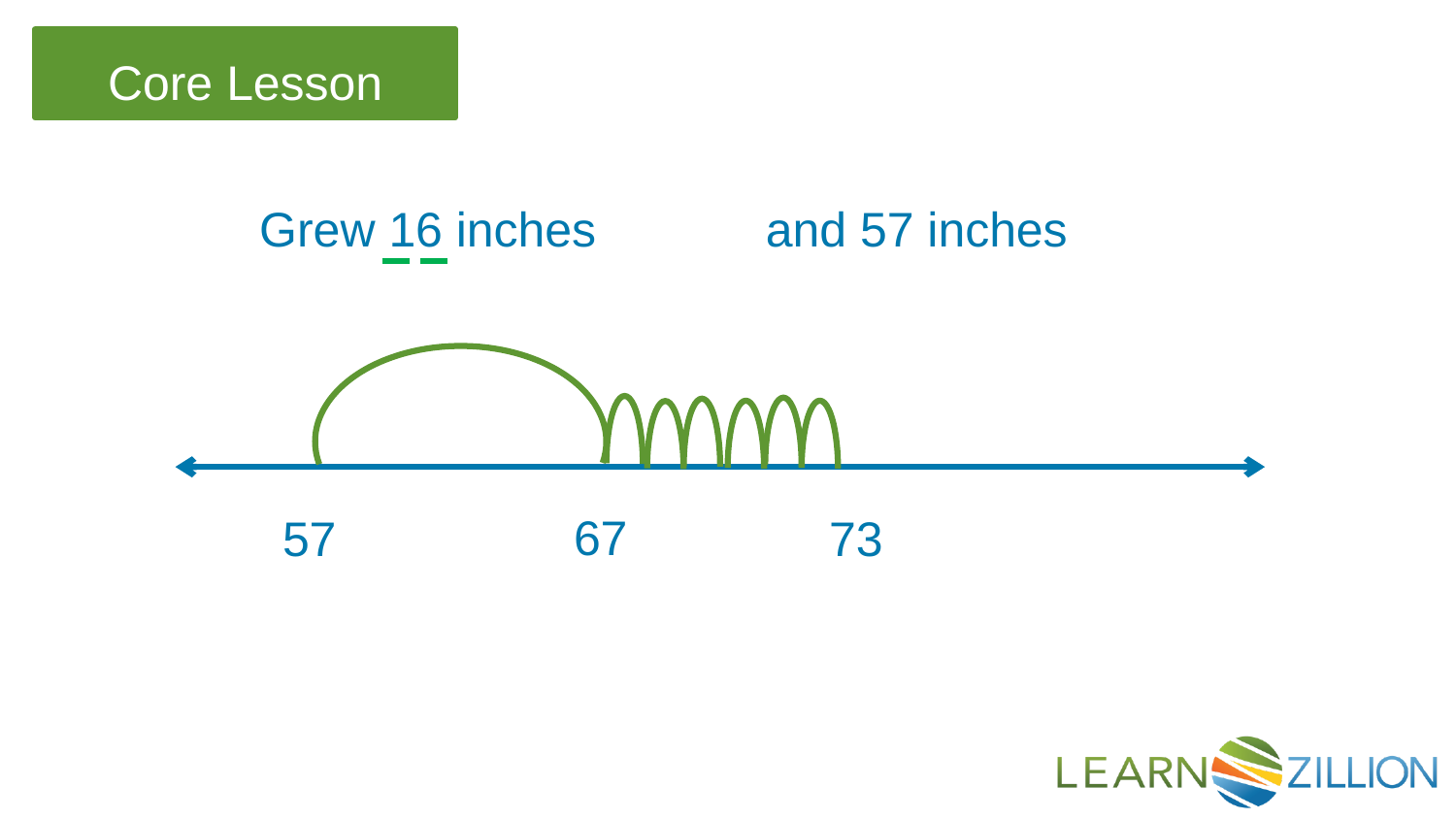

Grew 16 inches
 and 57 inches

67
57
73